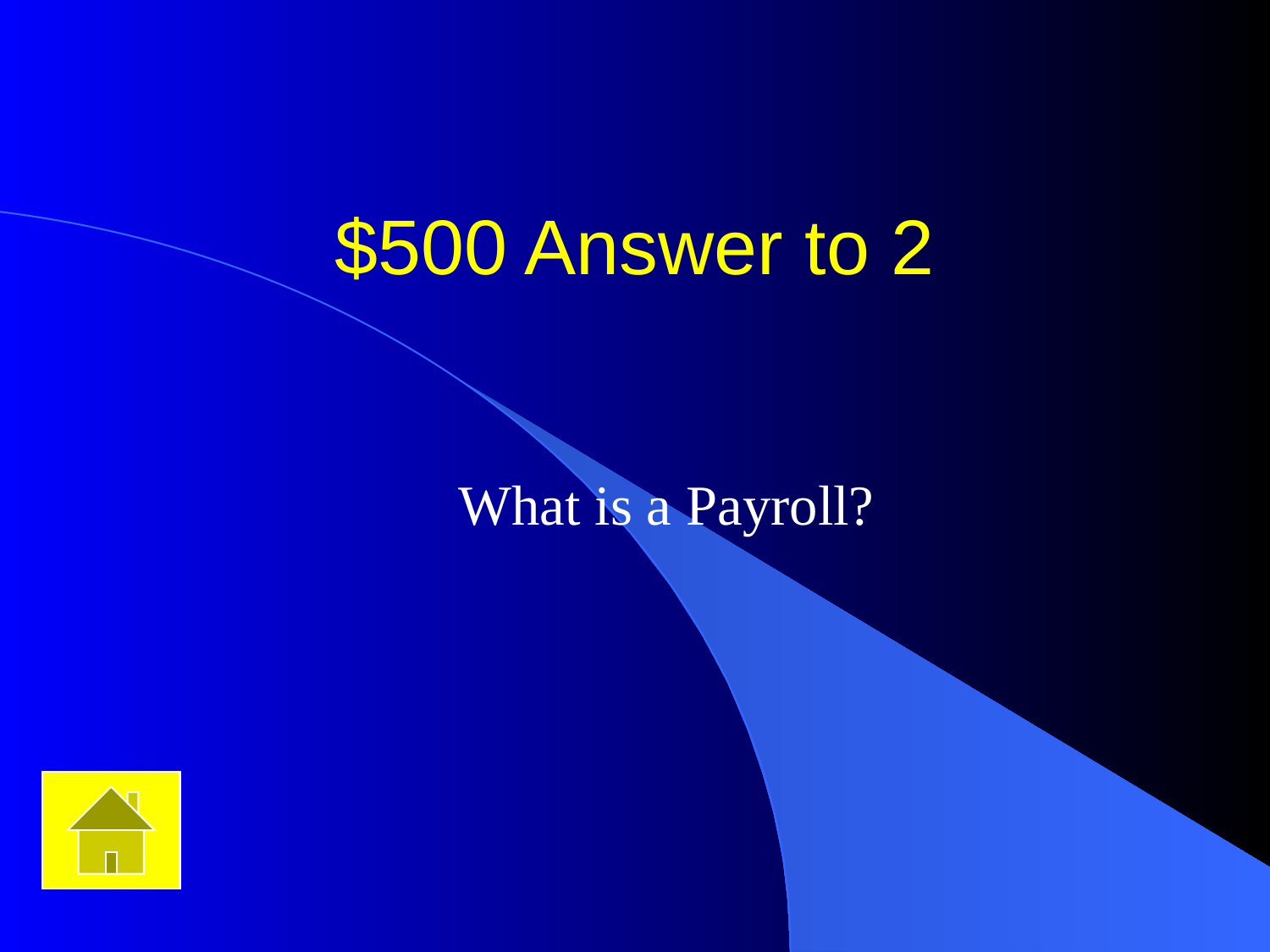

# $500 Answer to 2
What is a Payroll?